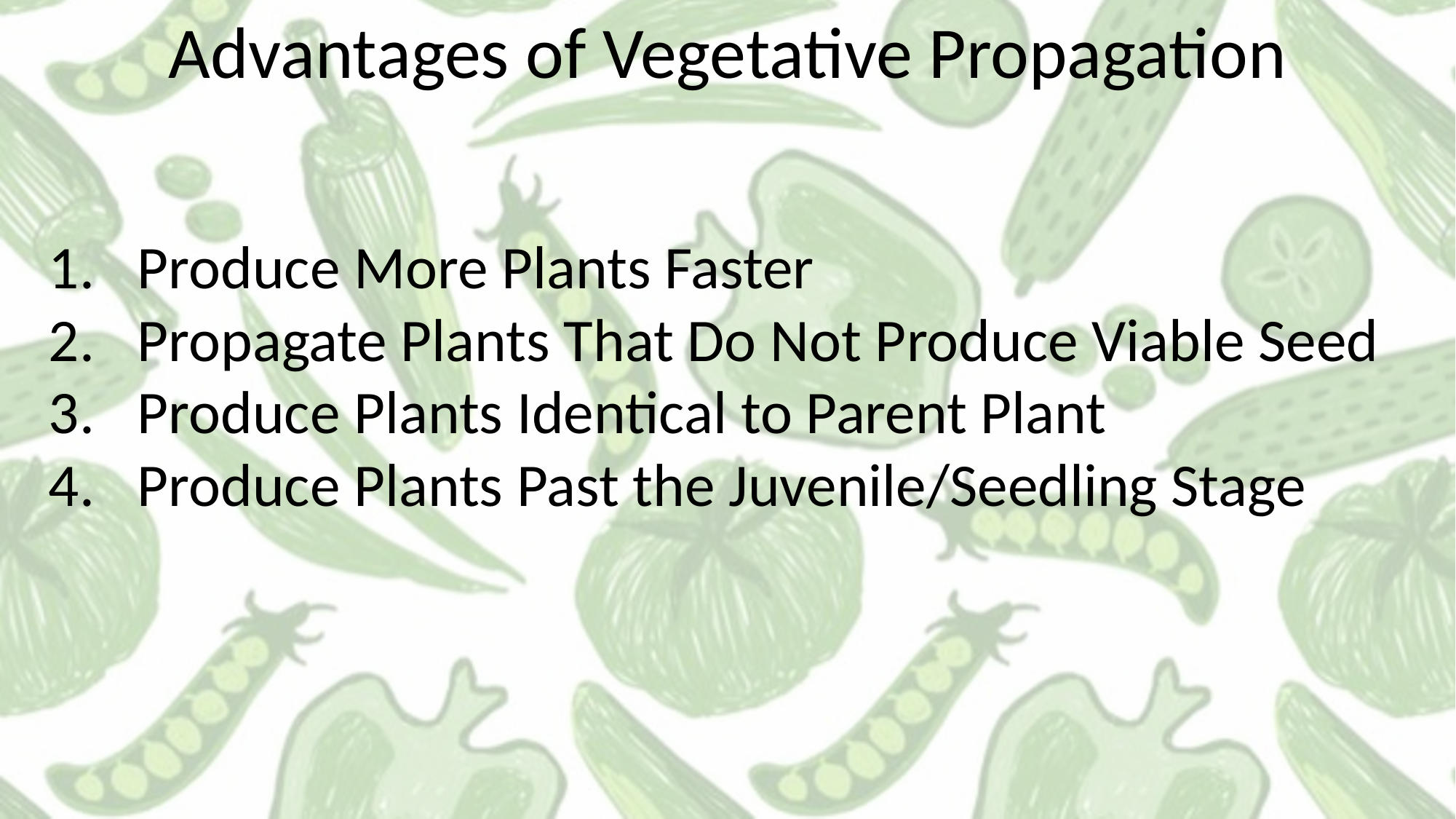

Advantages of Vegetative Propagation
Produce More Plants Faster
Propagate Plants That Do Not Produce Viable Seed
Produce Plants Identical to Parent Plant
Produce Plants Past the Juvenile/Seedling Stage